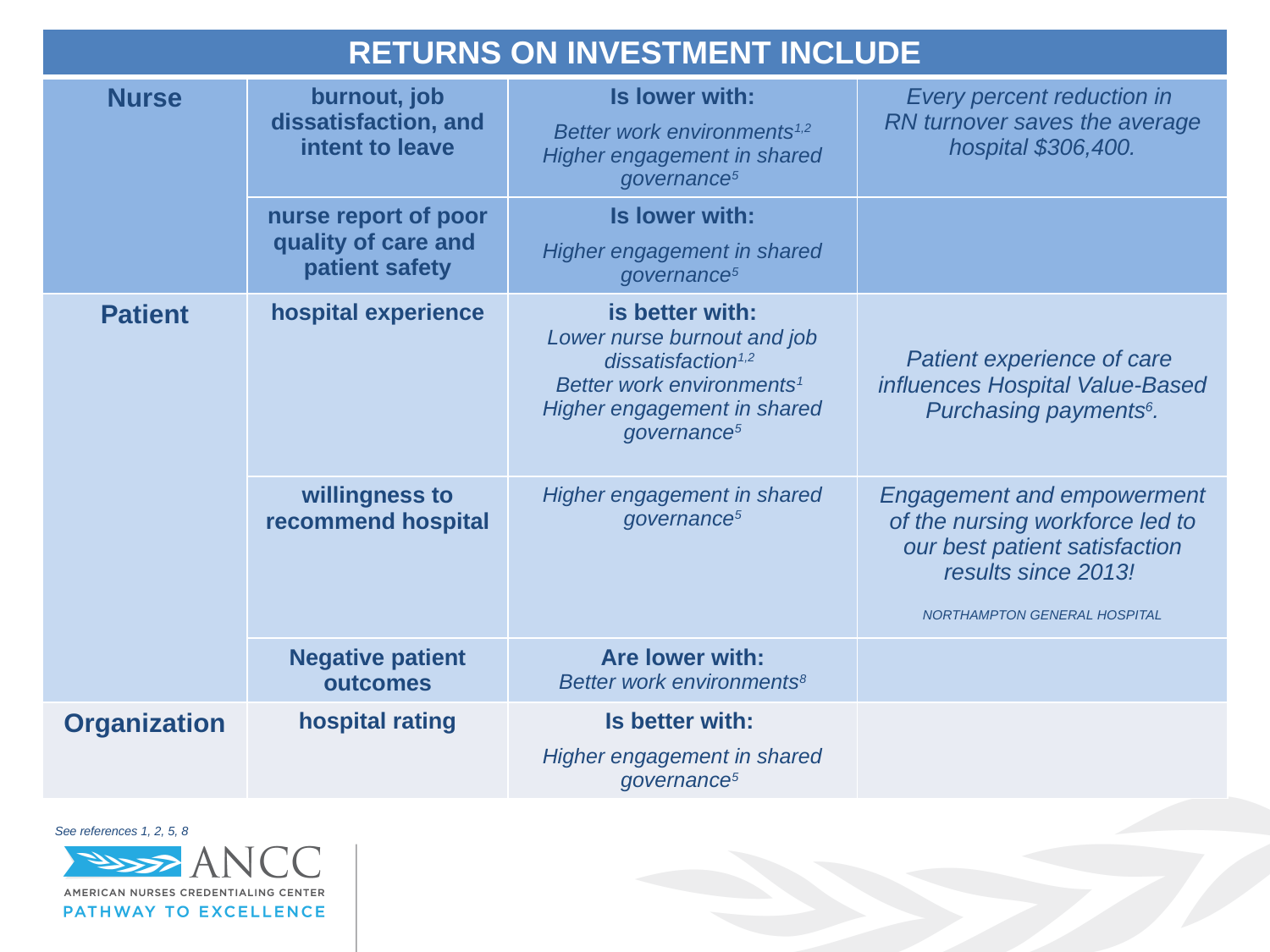

| RETURNS ON INVESTMENT INCLUDE |  |  |  |
| --- | --- | --- | --- |
| Nurse | burnout, job dissatisfaction, and intent to leave | Is lower with: Better work environments1,2 Higher engagement in shared governance5 | Every percent reduction in RN turnover saves the average hospital $306,400. |
|  | nurse report of poor quality of care and patient safety | Is lower with: Higher engagement in shared governance5 |  |
| Patient | hospital experience | is better with: Lower nurse burnout and job dissatisfaction1,2 Better work environments1 Higher engagement in shared governance5 | Patient experience of care influences Hospital Value-Based Purchasing payments6. |
|  | willingness to recommend hospital | Higher engagement in shared governance5 | Engagement and empowerment of the nursing workforce led to our best patient satisfaction results since 2013! NORTHAMPTON GENERAL HOSPITAL |
|  | Negative patient outcomes | Are lower with: Better work environments8 |  |
| Organization | hospital rating | Is better with: Higher engagement in shared governance5 |  |
See references 1, 2, 5, 8
1Aiken et al., 2012; 2McHugh et al., 2011; Hanrahan et al., 2010;  5Kutney-Lee et al., 2016